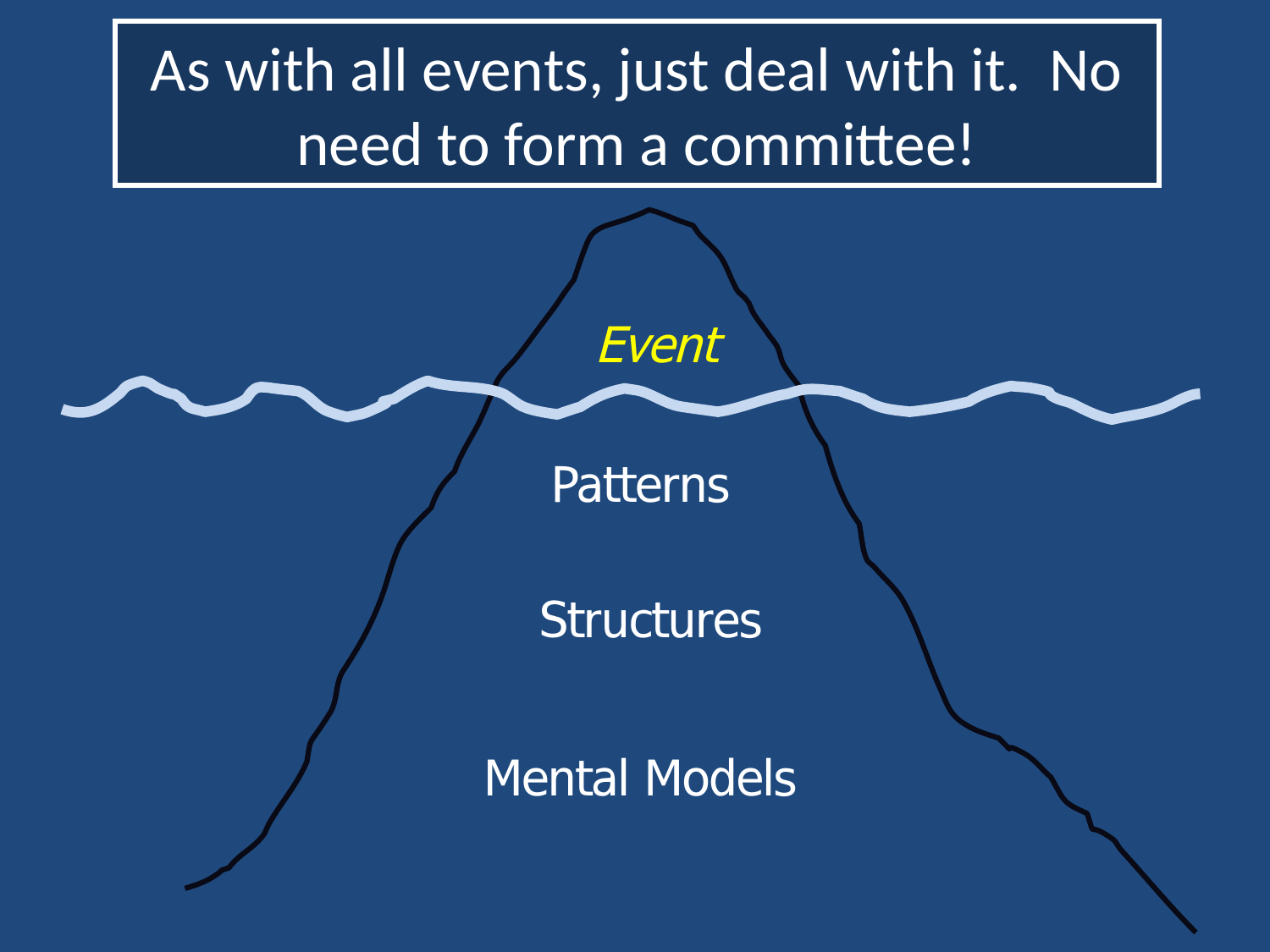

# As with all events, just deal with it.  No need to form a committee!

Event

Patterns
Structures
Mental Models